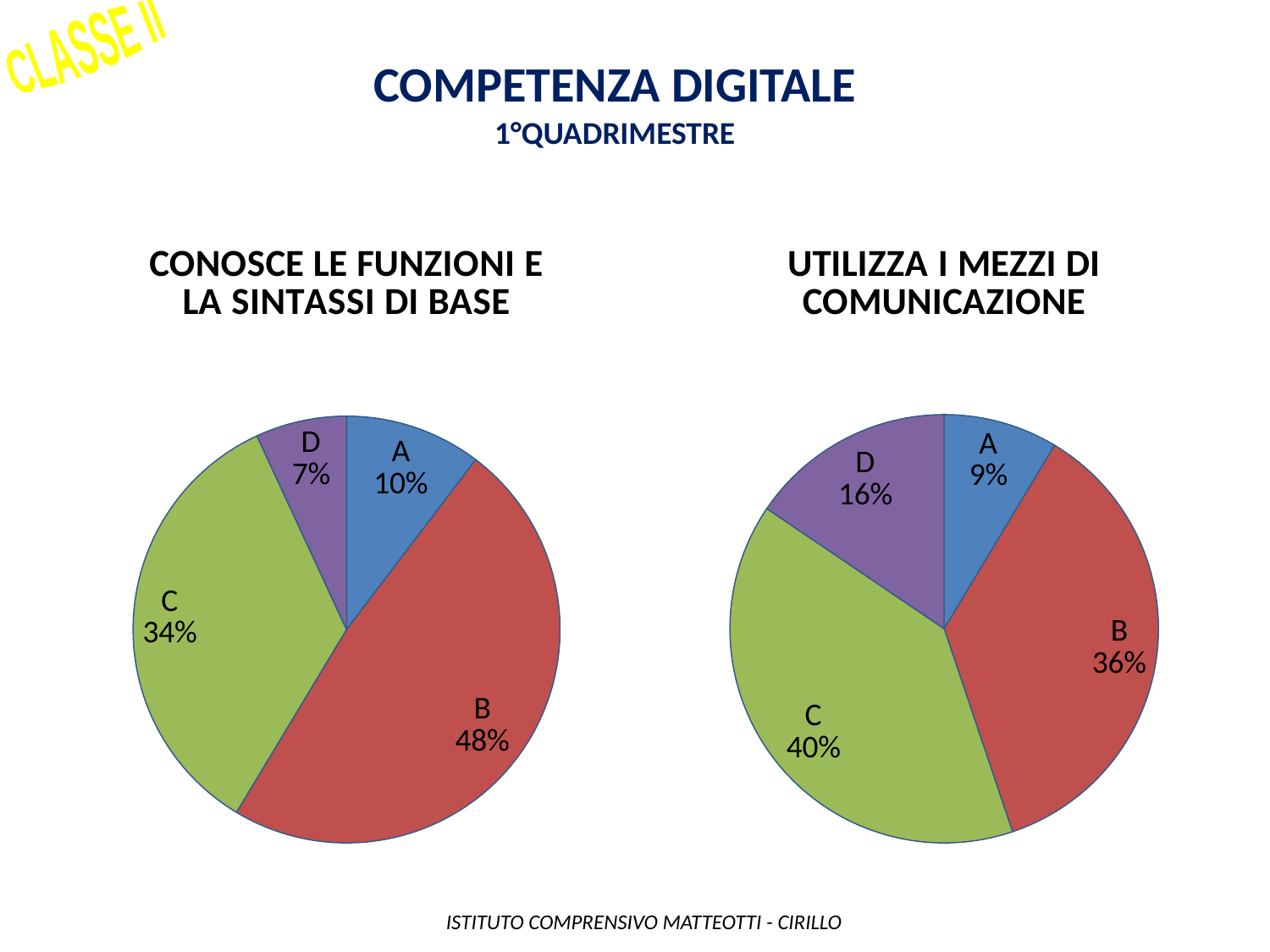

CLASSE II
Competenza digitale
1°QUADRIMESTRE

### Chart: CONOSCE LE FUNZIONI E LA SINTASSI DI BASE

| Category |  |
|---|---|
| A | 6.0 |
| B | 28.0 |
| C | 20.0 |
| D | 4.0 |

### Chart: UTILIZZA I MEZZI DI COMUNICAZIONE

| Category |  |
|---|---|
| A | 5.0 |
| B | 21.0 |
| C | 23.0 |
| D | 9.0 |
 ISTITUTO COMPRENSIVO MATTEOTTI - CIRILLO